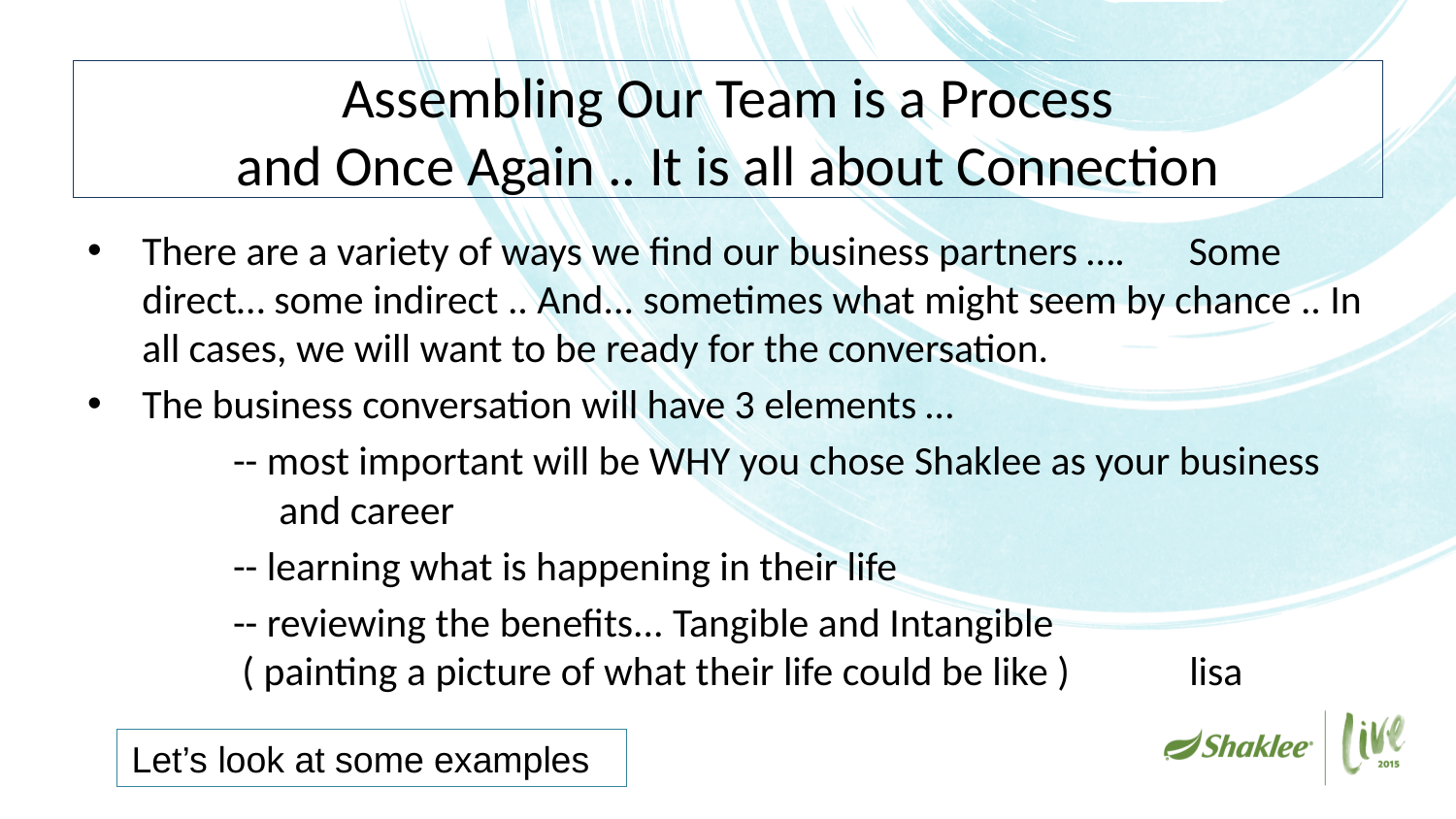

# Assembling Our Team is a Process and Once Again .. It is all about Connection
There are a variety of ways we find our business partners ….	   Some direct… some indirect .. And... sometimes what might seem by chance .. In all cases, we will want to be ready for the conversation.
The business conversation will have 3 elements …
	-- most important will be WHY you chose Shaklee as your business 	     and career
	-- learning what is happening in their life
	-- reviewing the benefits... Tangible and Intangible			 ( painting a picture of what their life could be like )             lisa

Let’s look at some examples